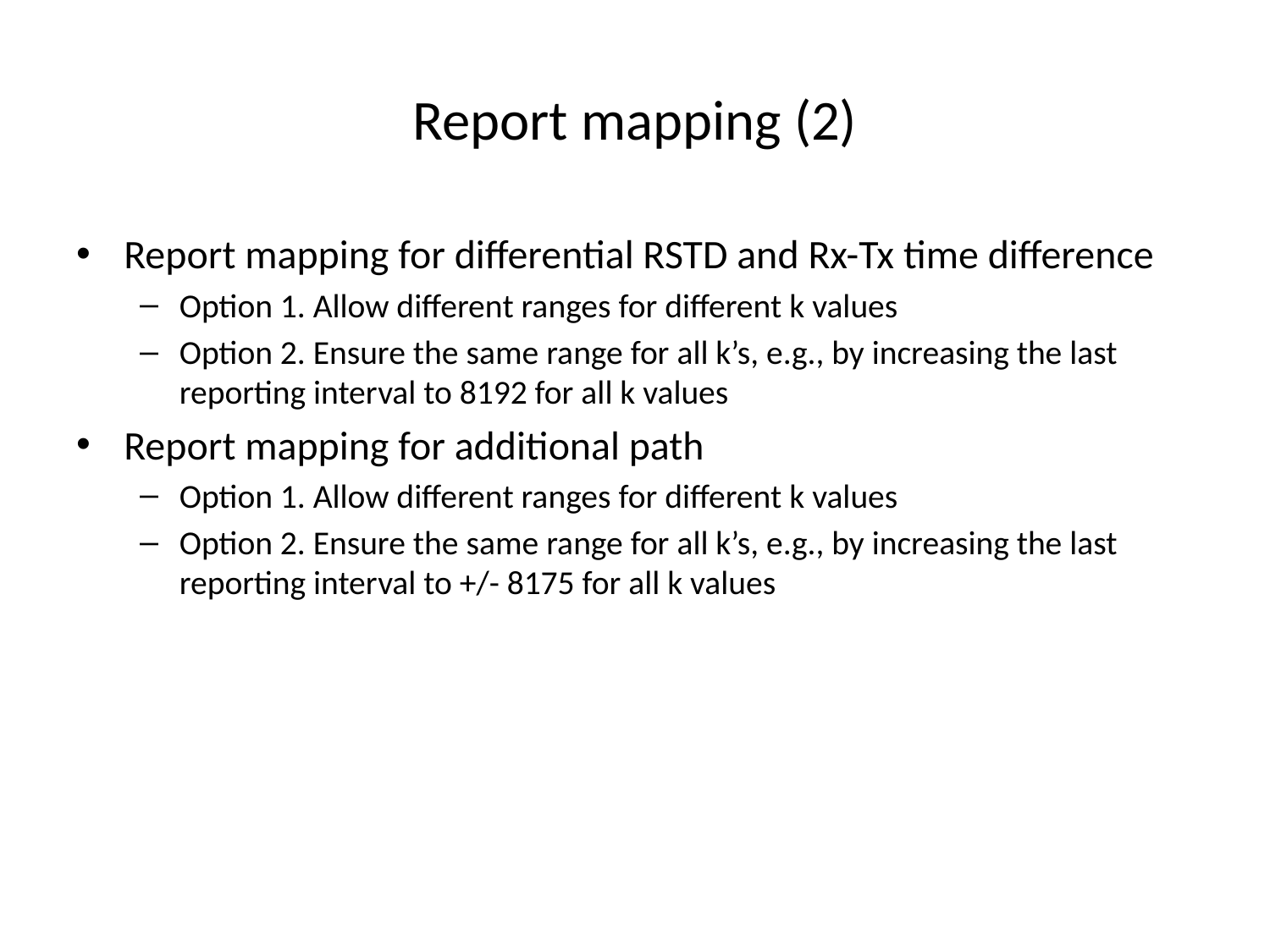

# Report mapping (2)
Report mapping for differential RSTD and Rx-Tx time difference
Option 1. Allow different ranges for different k values
Option 2. Ensure the same range for all k’s, e.g., by increasing the last reporting interval to 8192 for all k values
Report mapping for additional path
Option 1. Allow different ranges for different k values
Option 2. Ensure the same range for all k’s, e.g., by increasing the last reporting interval to +/- 8175 for all k values